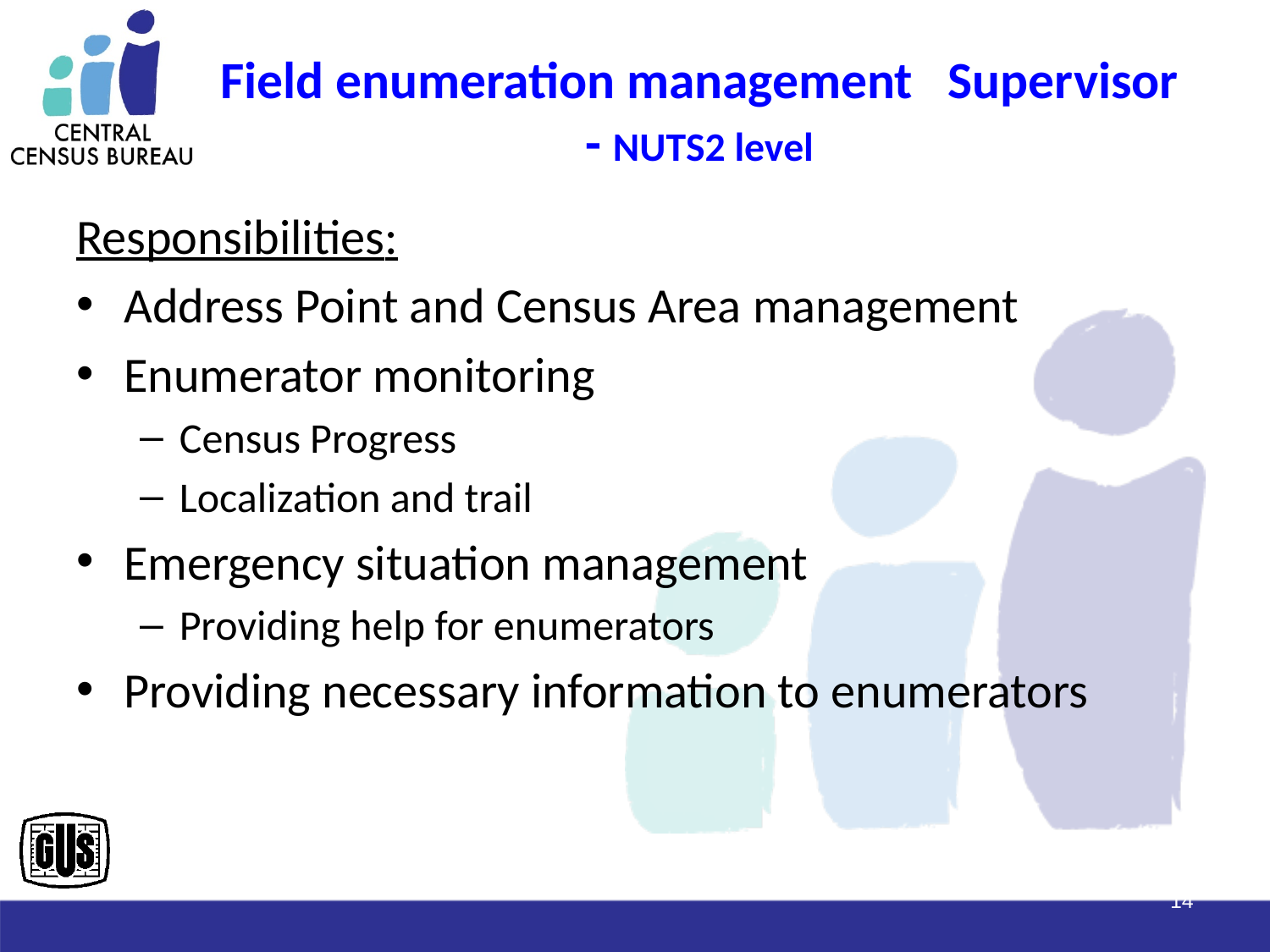

# Field enumeration management   Supervisor - NUTS2 level
Responsibilities:
Address Point and Census Area management
Enumerator monitoring
Census Progress
Localization and trail
Emergency situation management
Providing help for enumerators
Providing necessary information to enumerators

14